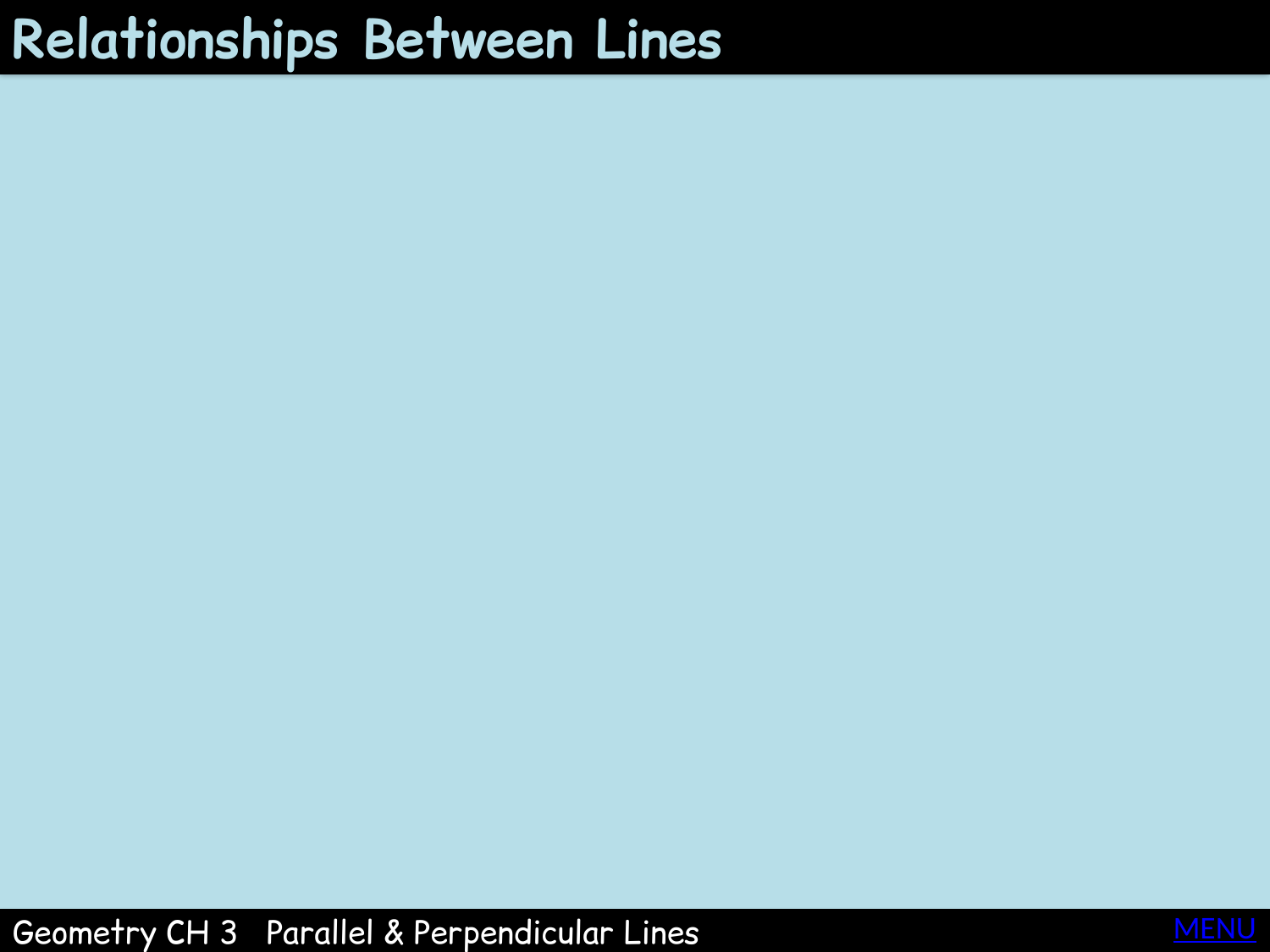

Relationships Between Lines
MENU
Geometry CH 3	Parallel & Perpendicular Lines